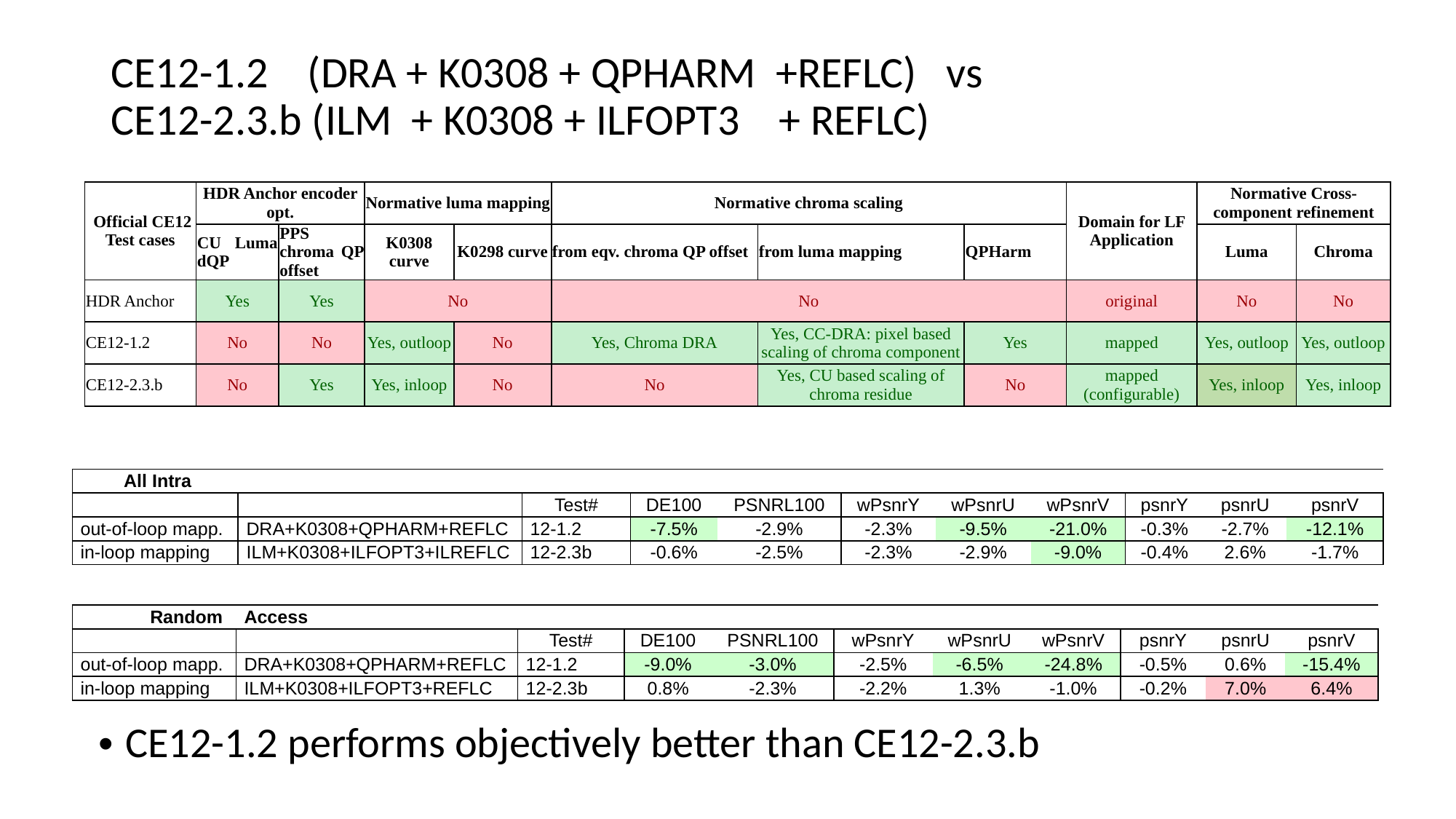

# CE12-1.2    (DRA + K0308 + QPHARM  +REFLC)   vs CE12-2.3.b (ILM  + K0308 + ILFOPT3    + REFLC)
| Official CE12 Test cases | HDR Anchor encoder opt. |  | Normative luma mapping |  | Normative chroma scaling |  |  | Domain for LF Application | Normative Cross-component refinement |  |
| --- | --- | --- | --- | --- | --- | --- | --- | --- | --- | --- |
|  | CU Luma dQP | PPS chroma QP offset | K0308 curve | K0298 curve | from eqv. chroma QP offset | from luma mapping | QPHarm |  | Luma | Chroma |
| HDR Anchor | Yes | Yes | No |  | No |  |  | original | No | No |
| CE12-1.2 | No | No | Yes, outloop | No | Yes, Chroma DRA | Yes, CC-DRA: pixel based scaling of chroma component | Yes | mapped | Yes, outloop | Yes, outloop |
| CE12-2.3.b | No | Yes | Yes, inloop | No | No | Yes, CU based scaling of chroma residue | No | mapped (configurable) | Yes, inloop | Yes, inloop |
| All Intra |  |  |  |  |  |  |  |  |  |  |
| --- | --- | --- | --- | --- | --- | --- | --- | --- | --- | --- |
|  |  | Test# | DE100 | PSNRL100 | wPsnrY | wPsnrU | wPsnrV | psnrY | psnrU | psnrV |
| out-of-loop mapp. | DRA+K0308+QPHARM+REFLC | 12-1.2 | -7.5% | -2.9% | -2.3% | -9.5% | -21.0% | -0.3% | -2.7% | -12.1% |
| in-loop mapping | ILM+K0308+ILFOPT3+ILREFLC | 12-2.3b | -0.6% | -2.5% | -2.3% | -2.9% | -9.0% | -0.4% | 2.6% | -1.7% |
| Random | Access |  |  |  |  |  |  |  |  |  |
| --- | --- | --- | --- | --- | --- | --- | --- | --- | --- | --- |
|  |  | Test# | DE100 | PSNRL100 | wPsnrY | wPsnrU | wPsnrV | psnrY | psnrU | psnrV |
| out-of-loop mapp. | DRA+K0308+QPHARM+REFLC | 12-1.2 | -9.0% | -3.0% | -2.5% | -6.5% | -24.8% | -0.5% | 0.6% | -15.4% |
| in-loop mapping | ILM+K0308+ILFOPT3+REFLC | 12-2.3b | 0.8% | -2.3% | -2.2% | 1.3% | -1.0% | -0.2% | 7.0% | 6.4% |
CE12-1.2 performs objectively better than CE12-2.3.b